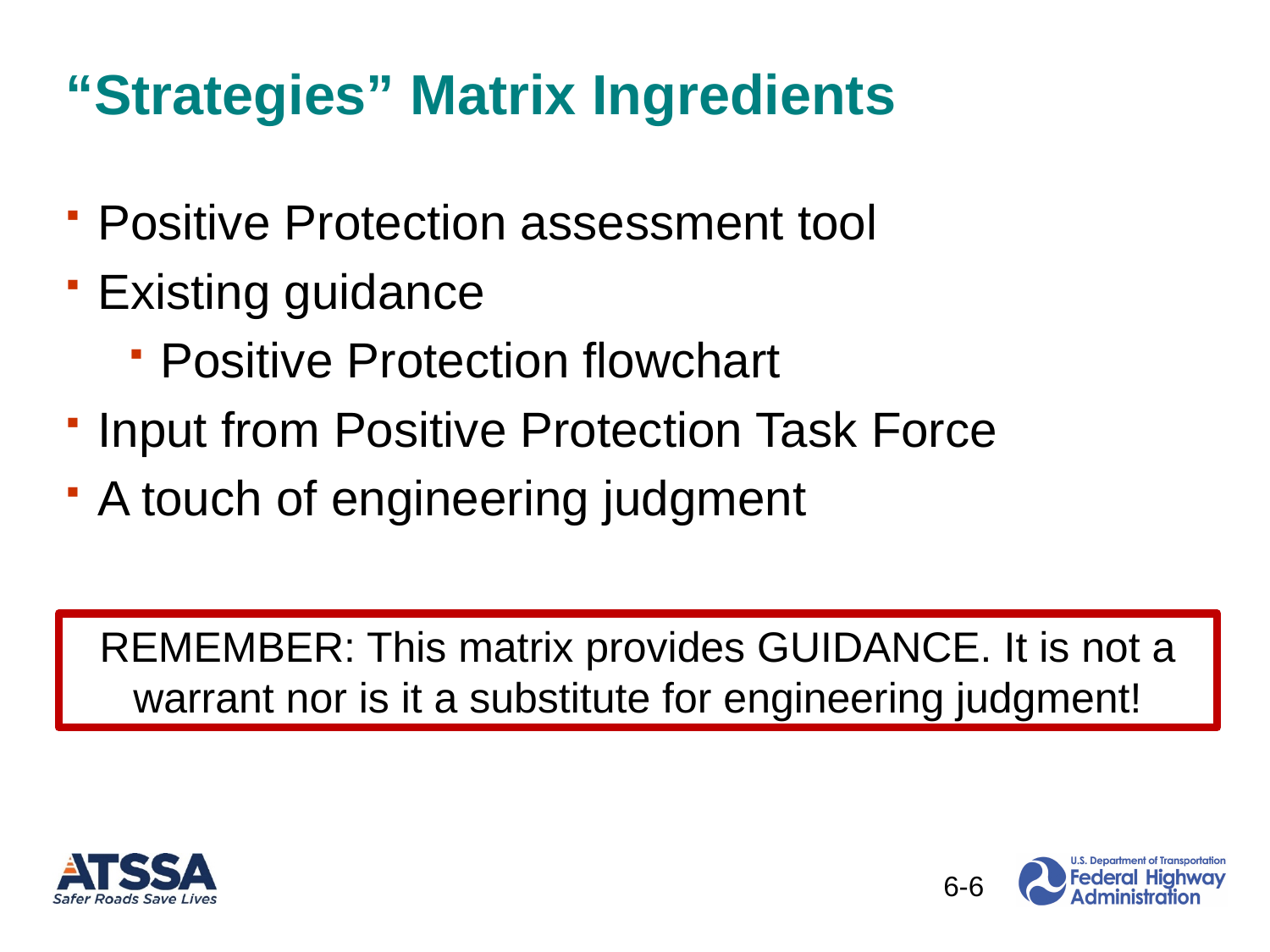

# “Strategies” Matrix Ingredients
Positive Protection assessment tool
Existing guidance
Positive Protection flowchart
Input from Positive Protection Task Force
A touch of engineering judgment
REMEMBER: This matrix provides GUIDANCE. It is not a warrant nor is it a substitute for engineering judgment!